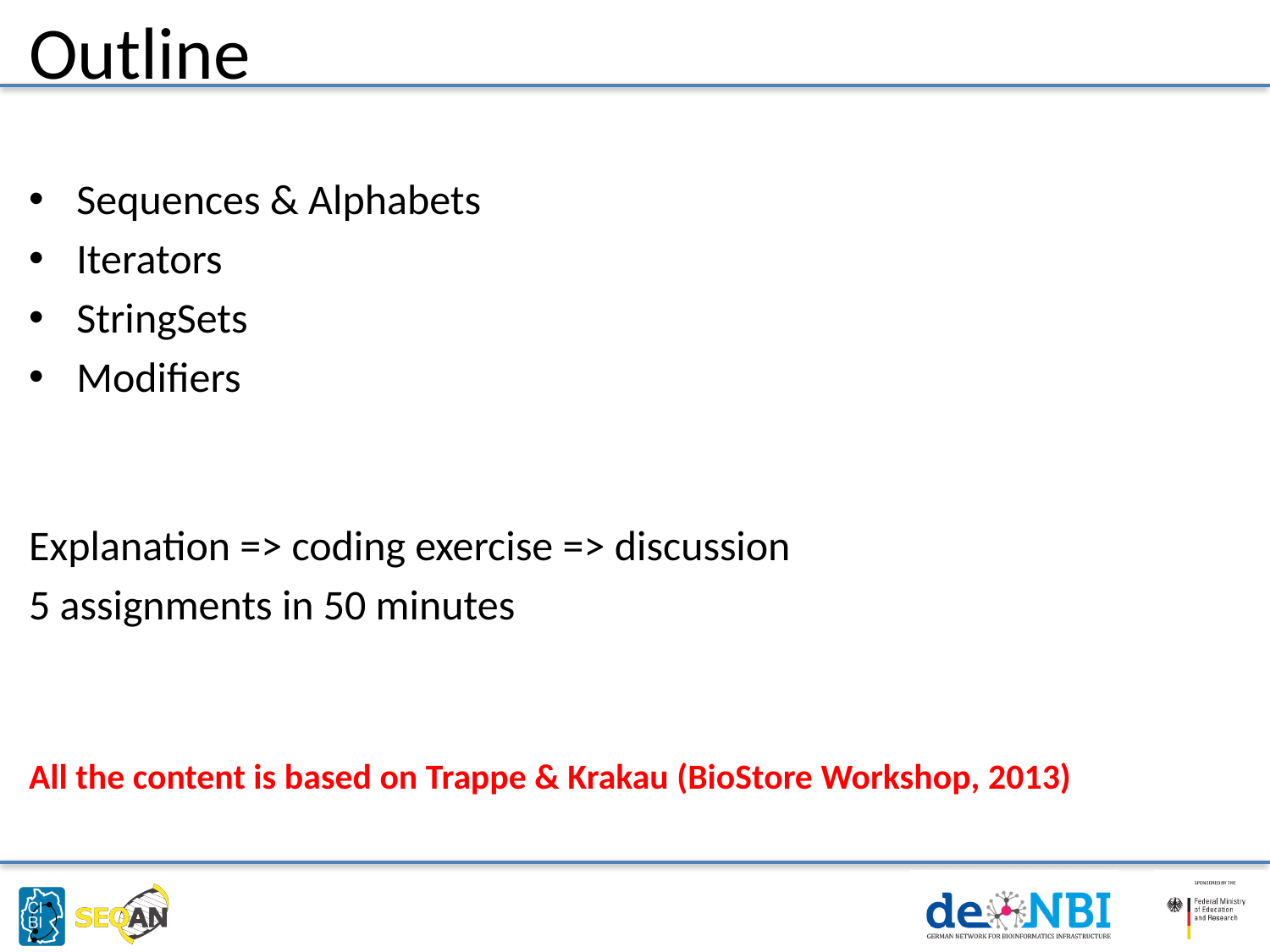

Outline
Sequences & Alphabets
Iterators
StringSets
Modifiers

Explanation => coding exercise => discussion
5 assignments in 50 minutes

All the content is based on Trappe & Krakau (BioStore Workshop, 2013)